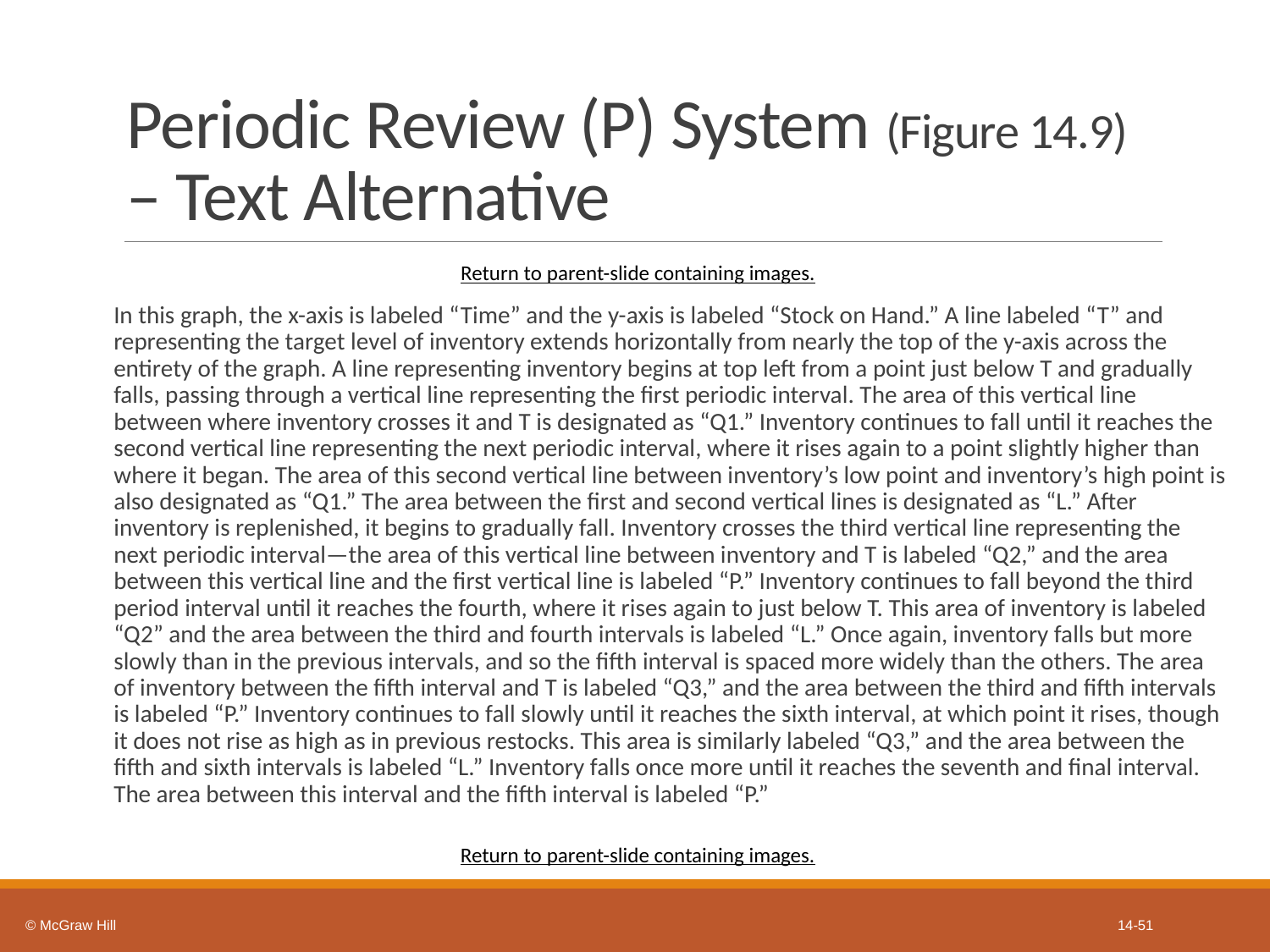

# Periodic Review (P) System (Figure 14.9) – Text Alternative
Return to parent-slide containing images.
In this graph, the x-axis is labeled “Time” and the y-axis is labeled “Stock on Hand.” A line labeled “T” and representing the target level of inventory extends horizontally from nearly the top of the y-axis across the entirety of the graph. A line representing inventory begins at top left from a point just below T and gradually falls, passing through a vertical line representing the first periodic interval. The area of this vertical line between where inventory crosses it and T is designated as “Q1.” Inventory continues to fall until it reaches the second vertical line representing the next periodic interval, where it rises again to a point slightly higher than where it began. The area of this second vertical line between inventory’s low point and inventory’s high point is also designated as “Q1.” The area between the first and second vertical lines is designated as “L.” After inventory is replenished, it begins to gradually fall. Inventory crosses the third vertical line representing the next periodic interval—the area of this vertical line between inventory and T is labeled “Q2,” and the area between this vertical line and the first vertical line is labeled “P.” Inventory continues to fall beyond the third period interval until it reaches the fourth, where it rises again to just below T. This area of inventory is labeled “Q2” and the area between the third and fourth intervals is labeled “L.” Once again, inventory falls but more slowly than in the previous intervals, and so the fifth interval is spaced more widely than the others. The area of inventory between the fifth interval and T is labeled “Q3,” and the area between the third and fifth intervals is labeled “P.” Inventory continues to fall slowly until it reaches the sixth interval, at which point it rises, though it does not rise as high as in previous restocks. This area is similarly labeled “Q3,” and the area between the fifth and sixth intervals is labeled “L.” Inventory falls once more until it reaches the seventh and final interval. The area between this interval and the fifth interval is labeled “P.”
Return to parent-slide containing images.